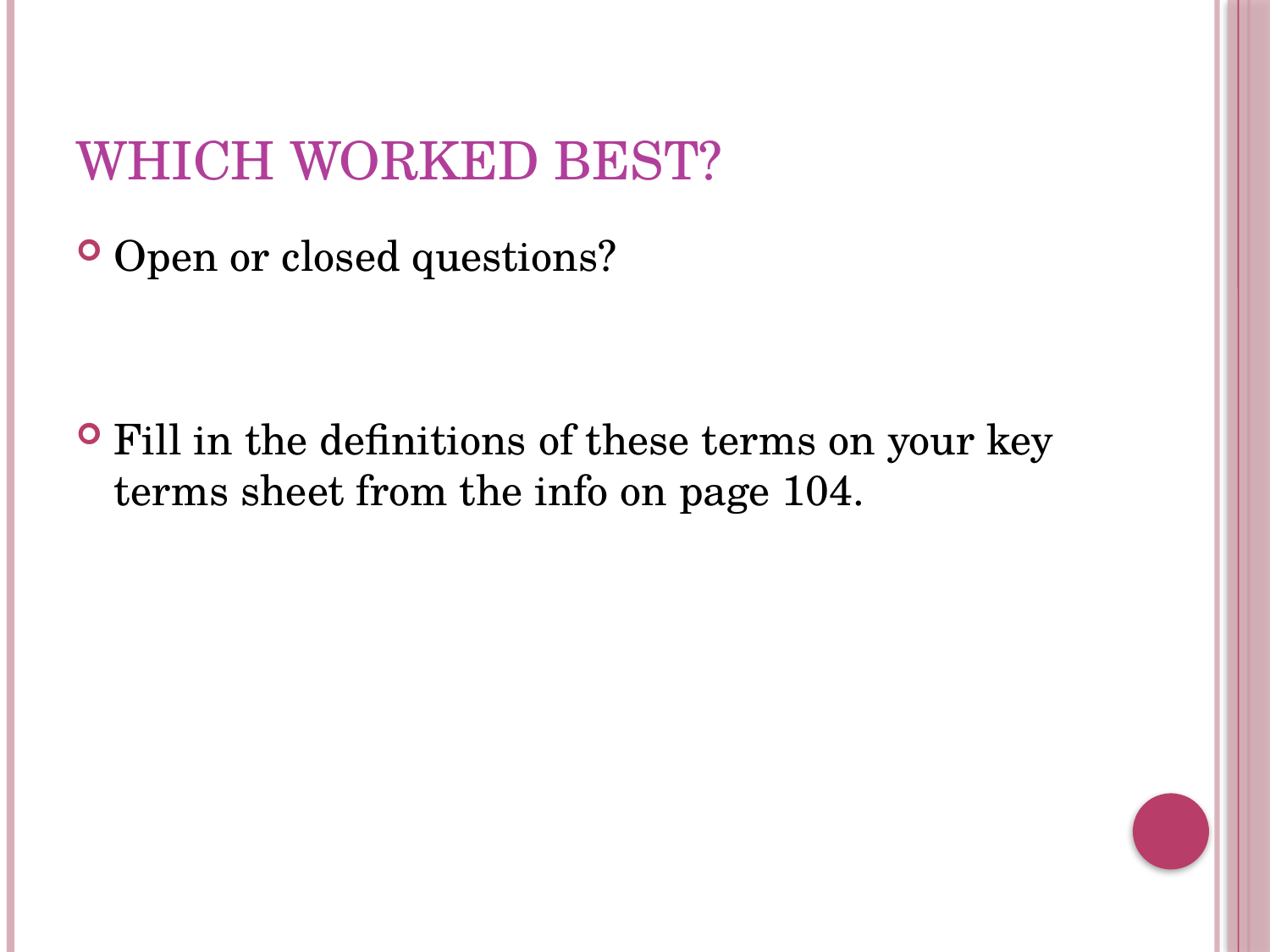

# Which worked best?
Open or closed questions?

Fill in the definitions of these terms on your key terms sheet from the info on page 104.